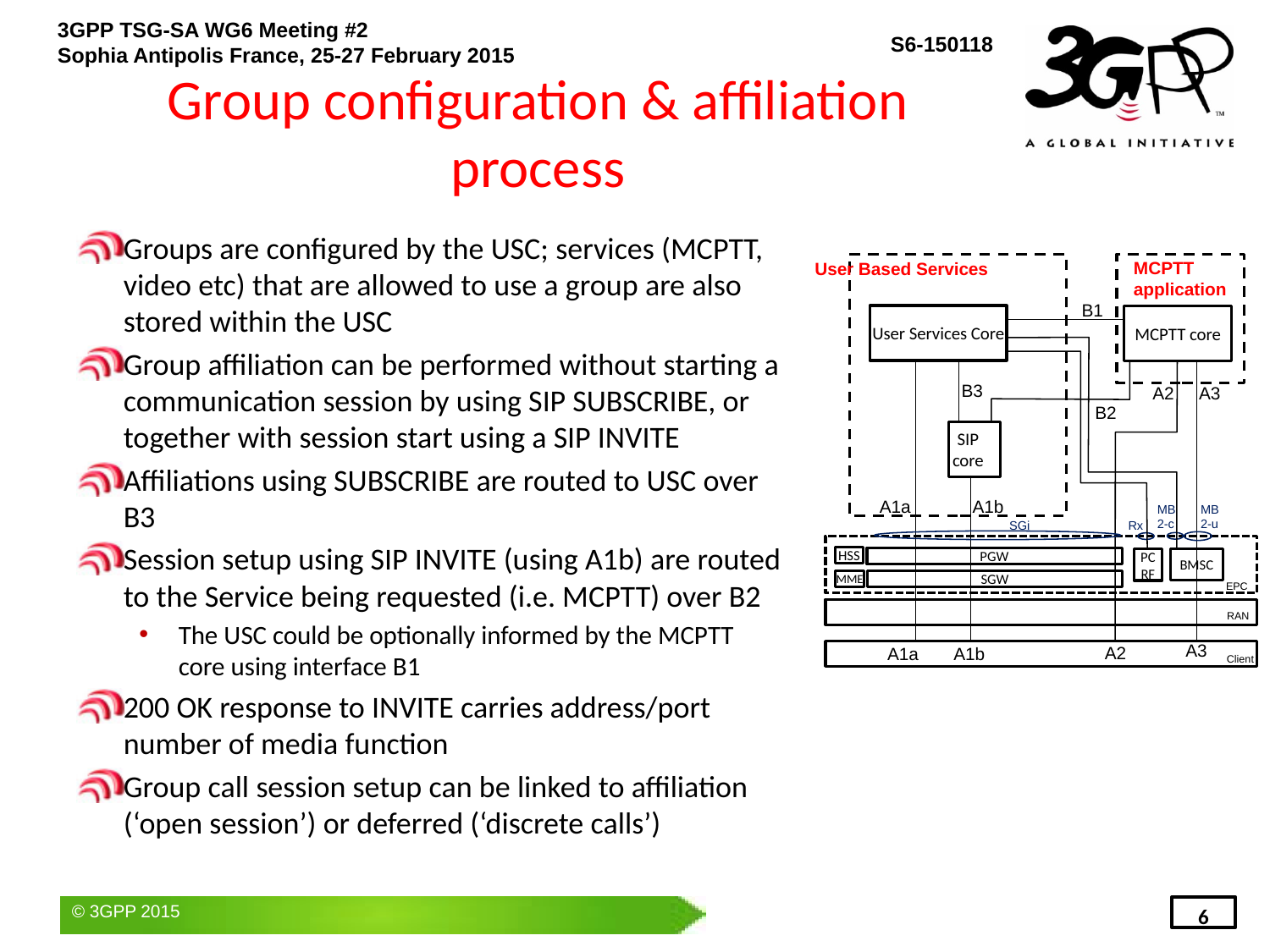

# Group configuration & affiliation process
Groups are configured by the USC; services (MCPTT, video etc) that are allowed to use a group are also stored within the USC
Group affiliation can be performed without starting a communication session by using SIP SUBSCRIBE, or together with session start using a SIP INVITE
Affiliations using SUBSCRIBE are routed to USC over B3
Session setup using SIP INVITE (using A1b) are routed to the Service being requested (i.e. MCPTT) over B2
The USC could be optionally informed by the MCPTT core using interface B1
200 OK response to INVITE carries address/port number of media function
Group call session setup can be linked to affiliation (‘open session’) or deferred (‘discrete calls’)
MCPTT
application
User Based Services

B1
User Services Core
MCPTT core

B3
A2
A3
B2
SIP core
A1a
A1b
MB 2-c
MB 2-u
Rx
SGi

HSS
PGW
BMSC
PC
RF
SGW
MME
EPC

RAN
A3
A2
A1a
A1b

Client